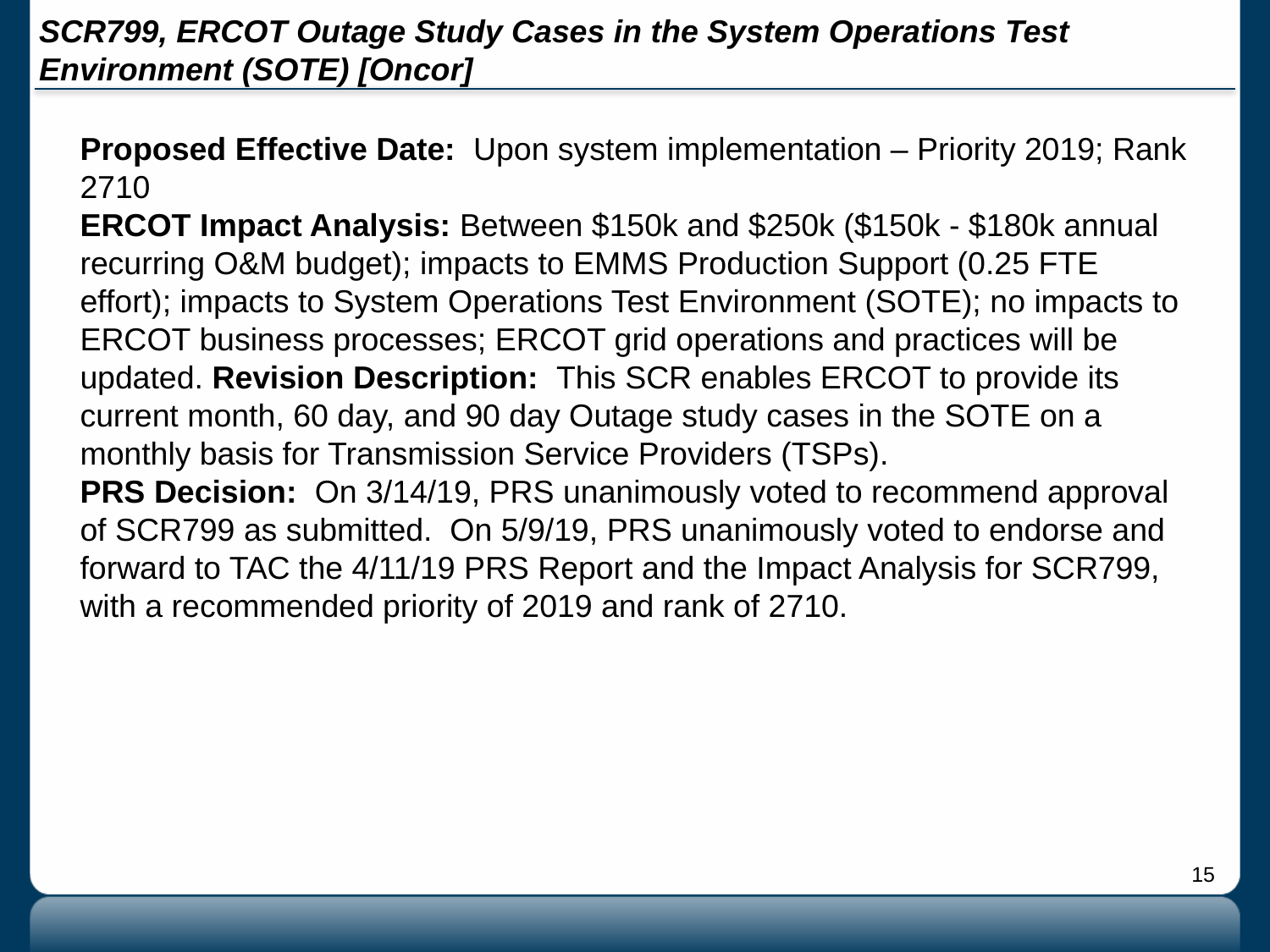

# SCR799, ERCOT Outage Study Cases in the System Operations Test Environment (SOTE) [Oncor]
Proposed Effective Date:  Upon system implementation – Priority 2019; Rank 2710
ERCOT Impact Analysis: Between $150k and $250k ($150k - $180k annual recurring O&M budget); impacts to EMMS Production Support (0.25 FTE effort); impacts to System Operations Test Environment (SOTE); no impacts to ERCOT business processes; ERCOT grid operations and practices will be updated. Revision Description:  This SCR enables ERCOT to provide its current month, 60 day, and 90 day Outage study cases in the SOTE on a monthly basis for Transmission Service Providers (TSPs).
PRS Decision:  On 3/14/19, PRS unanimously voted to recommend approval of SCR799 as submitted.  On 5/9/19, PRS unanimously voted to endorse and forward to TAC the 4/11/19 PRS Report and the Impact Analysis for SCR799, with a recommended priority of 2019 and rank of 2710.